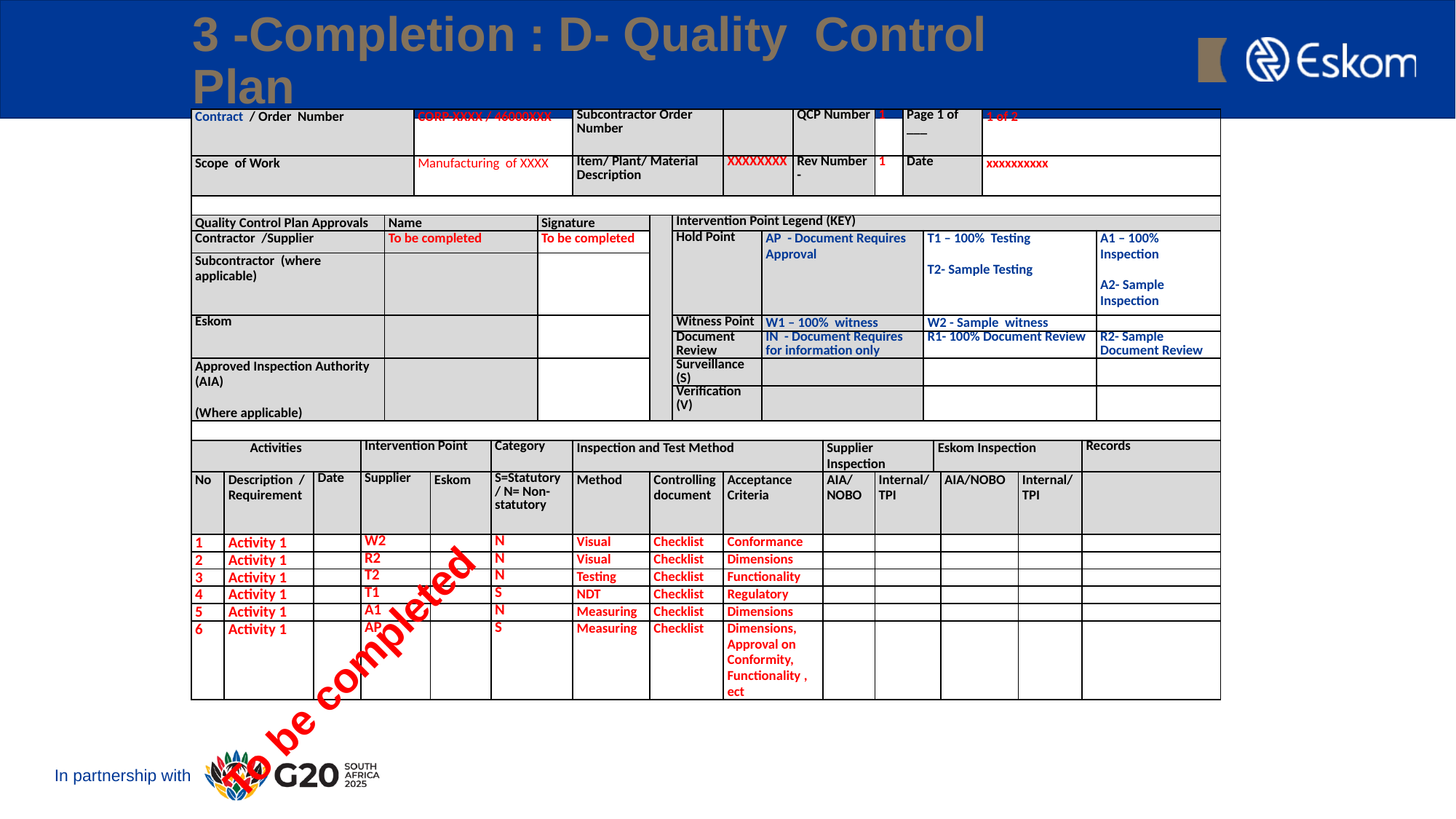

# 3 -Completion : D- Quality  Control Plan
| Contract / Order Number |  |  |  |  | CORP-XXXX / 46000XXX |  |  |  | Subcontractor Order Number |  |  |  |  | QCP Number | QCP Number | 1 | Page 1 of \_\_\_ |  | Page 1 of \_\_\_ |  | 1 of 2 |  |  |  |
| --- | --- | --- | --- | --- | --- | --- | --- | --- | --- | --- | --- | --- | --- | --- | --- | --- | --- | --- | --- | --- | --- | --- | --- | --- |
| Scope of Work |  |  |  |  | Manufacturing of XXXX |  |  |  | Item/ Plant/ Material Description |  |  | XXXXXXXX | XXXXXXXX | Rev Number - | Rev Number - | 1 | Date |  | Date |  | xxxxxxxxxx |  |  |  |
|  |  |  |  |  |  |  |  |  |  |  |  |  |  |  |  |  |  |  |  |  |  |  |  |  |
| Quality Control Plan Approvals |  |  |  | Name | Name |  |  | Signature | Signature |  | Intervention Point Legend (KEY) |  | Intervention Point Legend (KEY) |  |  |  |  |  |  |  |  |  |  |  |
| Contractor /Supplier |  |  |  | To be completed | To be completed |  |  | To be completed | To be completed |  | Hold Point |  | AP - Document Requires Approval |  | AP - Document Requires Approval | T1 – 100% Testing T2- Sample Testing | T1 – 100% Testing T2- Sample Testing | T1 – 100% Testing T2- Sample Testing |  |  |  |  |  | A1 – 100% Inspection A2- Sample Inspection |
| Subcontractor (where applicable) |  |  |  |  |  |  |  |  |  |  |  |  |  |  |  |  |  |  |  |  |  |  |  |  |
| Eskom |  |  |  |  |  |  |  |  |  |  | Witness Point |  | W1 – 100% witness |  |  | W2 - Sample witness | W2 - Sample witness | W2 - Sample witness |  |  |  |  |  |  |
|  |  |  |  |  |  |  |  |  |  |  | Document Review |  | IN - Document Requires for information only |  |  | R1- 100% Document Review | R1- 100% Document Review | R1- 100% Document Review |  |  |  |  |  | R2- Sample Document Review |
| Approved Inspection Authority (AIA) (Where applicable) |  |  |  |  |  |  |  |  |  |  | Surveillance (S) |  |  |  | W1 – 100% witness |  |  |  |  |  |  |  |  |  |
|  |  |  |  |  |  |  |  |  |  |  | Verification (V) |  |  |  |  |  |  |  |  |  |  |  |  |  |
|  |  |  |  |  |  |  |  |  |  |  |  |  |  |  |  |  |  |  |  |  |  |  |  |  |
| Activities |  |  | Intervention Point |  |  |  | Category |  | Inspection and Test Method |  |  |  |  |  | Supplier Inspection |  |  |  | Eskom Inspection |  | Records |  | Records |  |
| No | Description / Requirement | Date | Supplier |  | Date | Eskom | S=Statutory / N= Non-statutory |  | Method | Controlling document | Controlling document | Acceptance Criteria | Acceptance Criteria |  | AIA/ NOBO | Internal/ TPI | Internal/TPI | AIA/NOBO |  | AIA/NOBO |  | Internal/TPI |  |  |
| 1 | Activity 1 |  | W2 |  |  |  | N |  | Visual | Checklist | Checklist | Conformance | Conformance |  |  |  |  |  |  |  |  |  |  |  |
| 2 | Activity 1 |  | R2 |  |  |  | N |  | Visual | Checklist | Checklist | Dimensions | Dimensions |  |  |  |  |  |  |  |  |  |  |  |
| 3 | Activity 1 |  | T2 |  |  |  | N |  | Testing | Checklist | Checklist | Functionality | Functionality |  |  |  |  |  |  |  |  |  |  |  |
| 4 | Activity 1 |  | T1 |  |  |  | S |  | NDT | Checklist | Checklist | Regulatory | Regulatory |  |  |  |  |  |  |  |  |  |  |  |
| 5 | Activity 1 |  | A1 |  |  |  | N |  | Measuring | Checklist | Checklist | Dimensions | Dimensions |  |  |  |  |  |  |  |  |  |  |  |
| 6 | Activity 1 |  | AP |  |  |  | S |  | Measuring | Checklist | Checklist | Dimensions, Approval on Conformity, Functionality , ect | Dimensions, Approval on Conformity, Functionality , ect |  |  |  |  |  |  |  |  |  |  |  |
To be completed